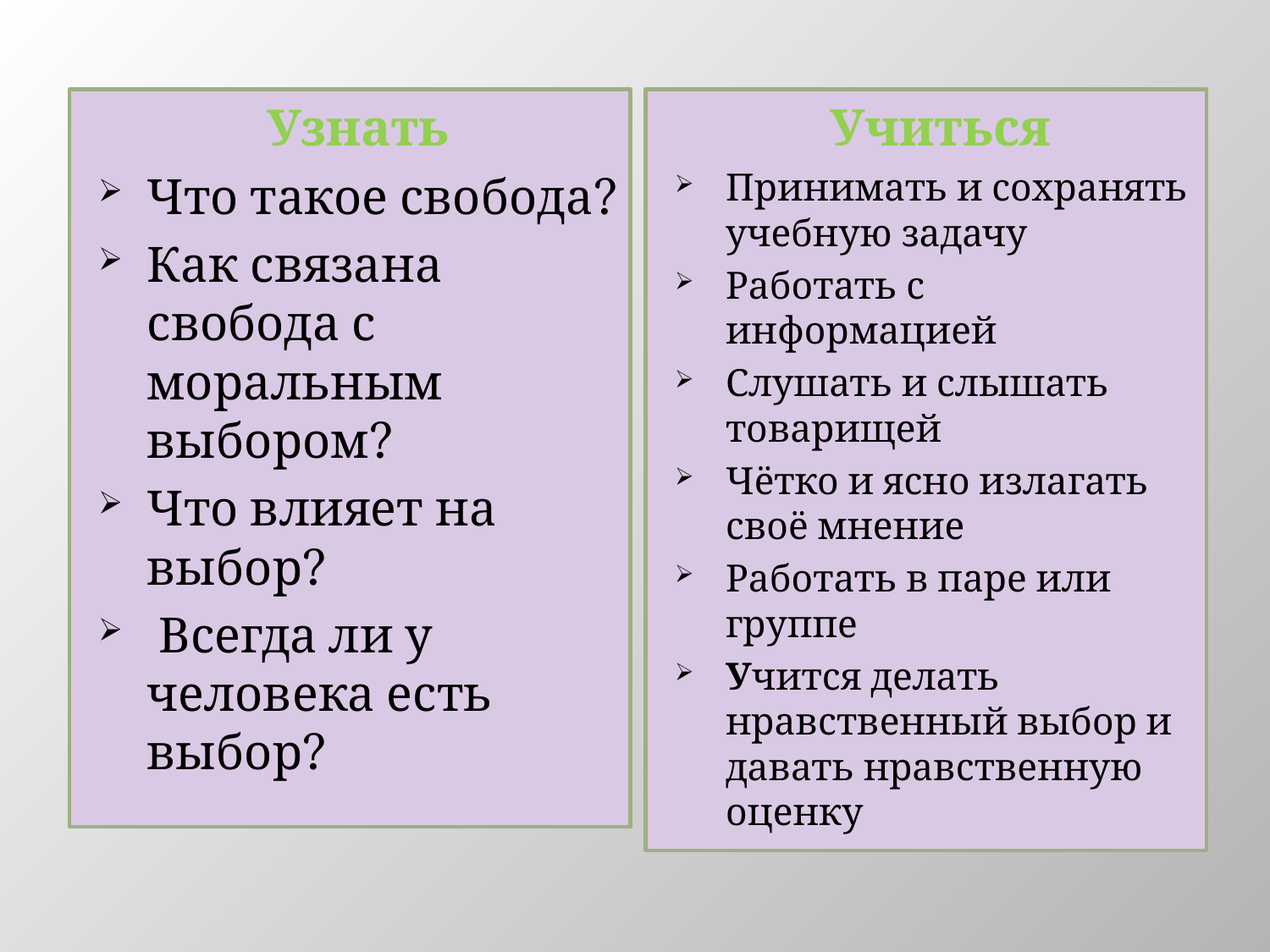

#
Узнать
Что такое свобода?
Как связана свобода с моральным выбором?
Что влияет на выбор?
 Всегда ли у человека есть выбор?

            Учиться
Принимать и сохранять учебную задачу
Работать с информацией
Слушать и слышать товарищей
Чётко и ясно излагать своё мнение
Работать в паре или группе
Учится делать нравственный выбор и давать нравственную оценку